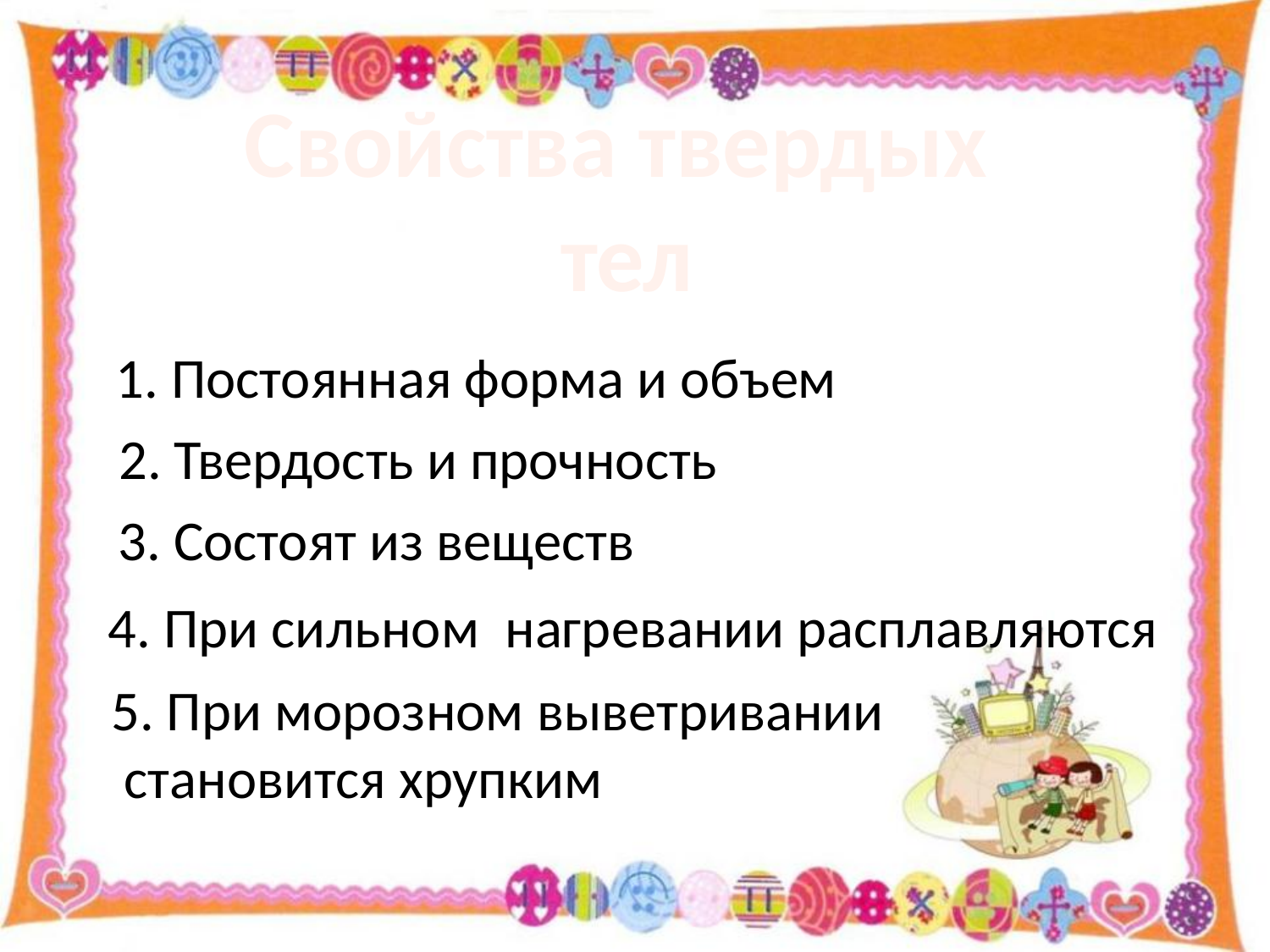

Свойства твердых
тел
1. Постоянная форма и объем
2. Твердость и прочность
3. Состоят из веществ
4. При сильном  нагревании расплавляются
5. При морозном выветривании
 становится хрупким